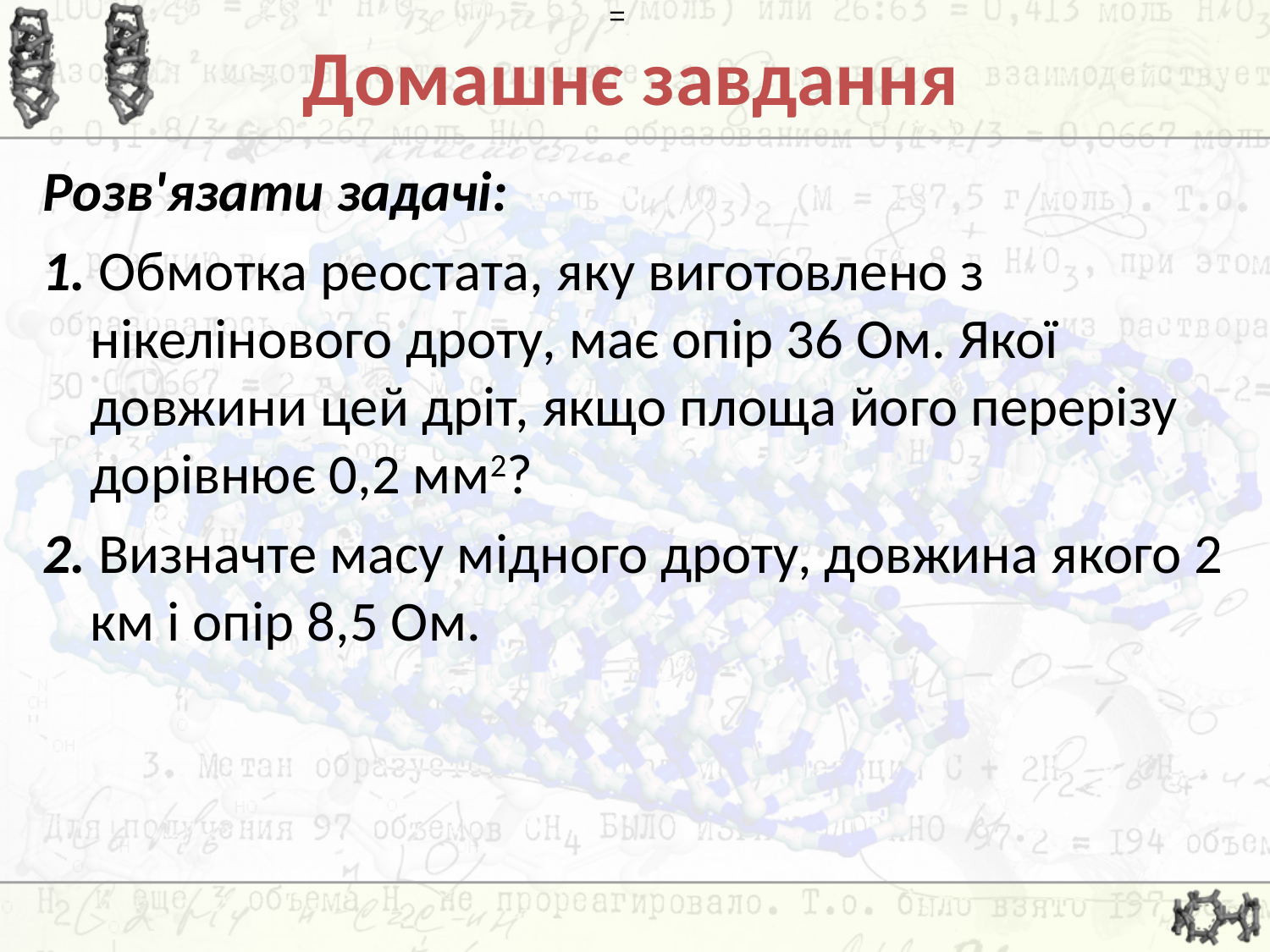

=
# Домашнє завдання

Розв'язати задачі:
1. Обмотка реостата, яку виготовлено з нікелінового дроту, має опір 36 Ом. Якої довжини цей дріт, якщо площа його перерізу дорівнює 0,2 мм2?
2. Визначте масу мідного дроту, довжина якого 2 км і опір 8,5 Ом.